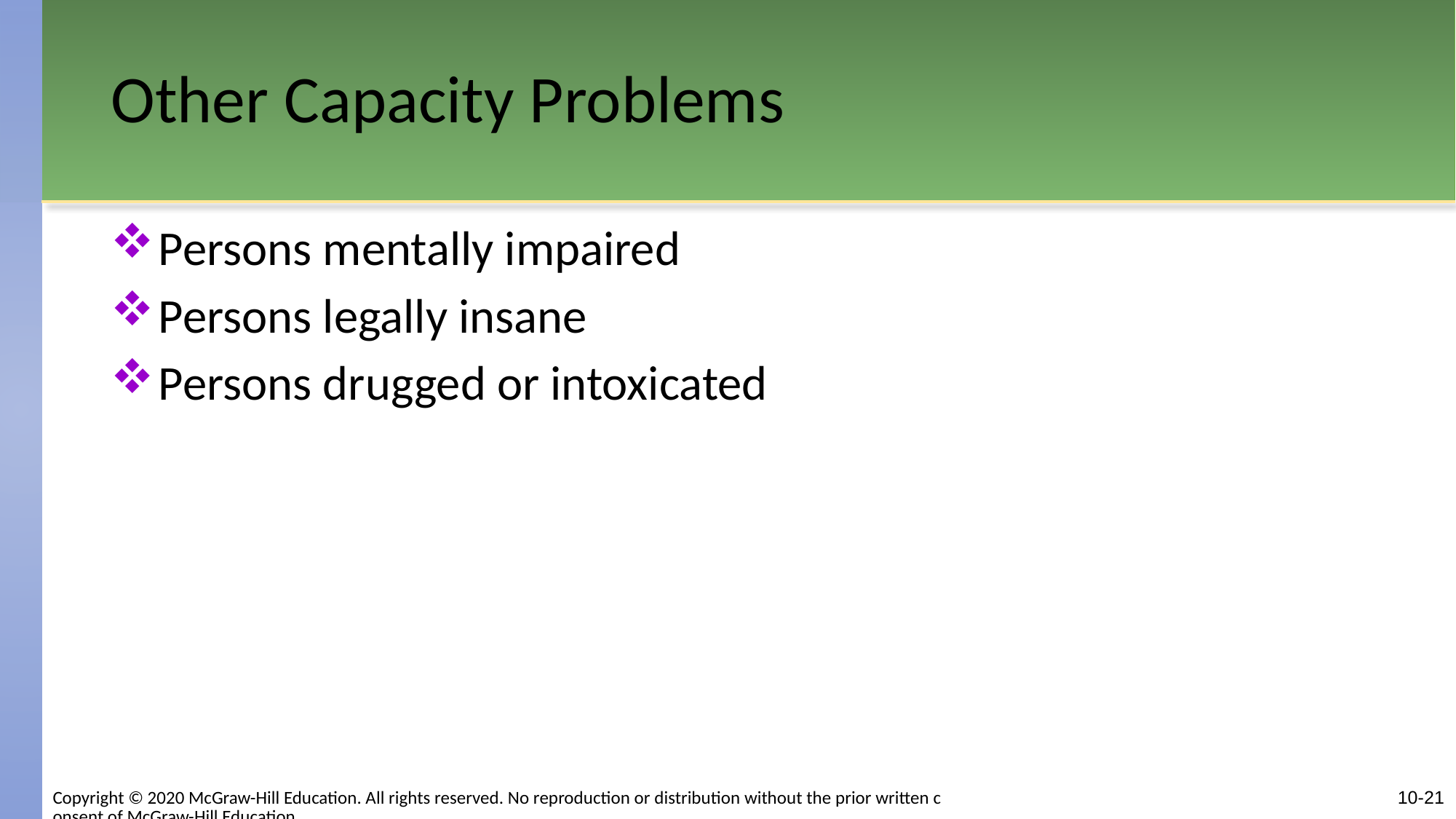

# Other Capacity Problems
Persons mentally impaired
Persons legally insane
Persons drugged or intoxicated

Copyright © 2020 McGraw-Hill Education. All rights reserved. No reproduction or distribution without the prior written consent of McGraw-Hill Education.
10-21